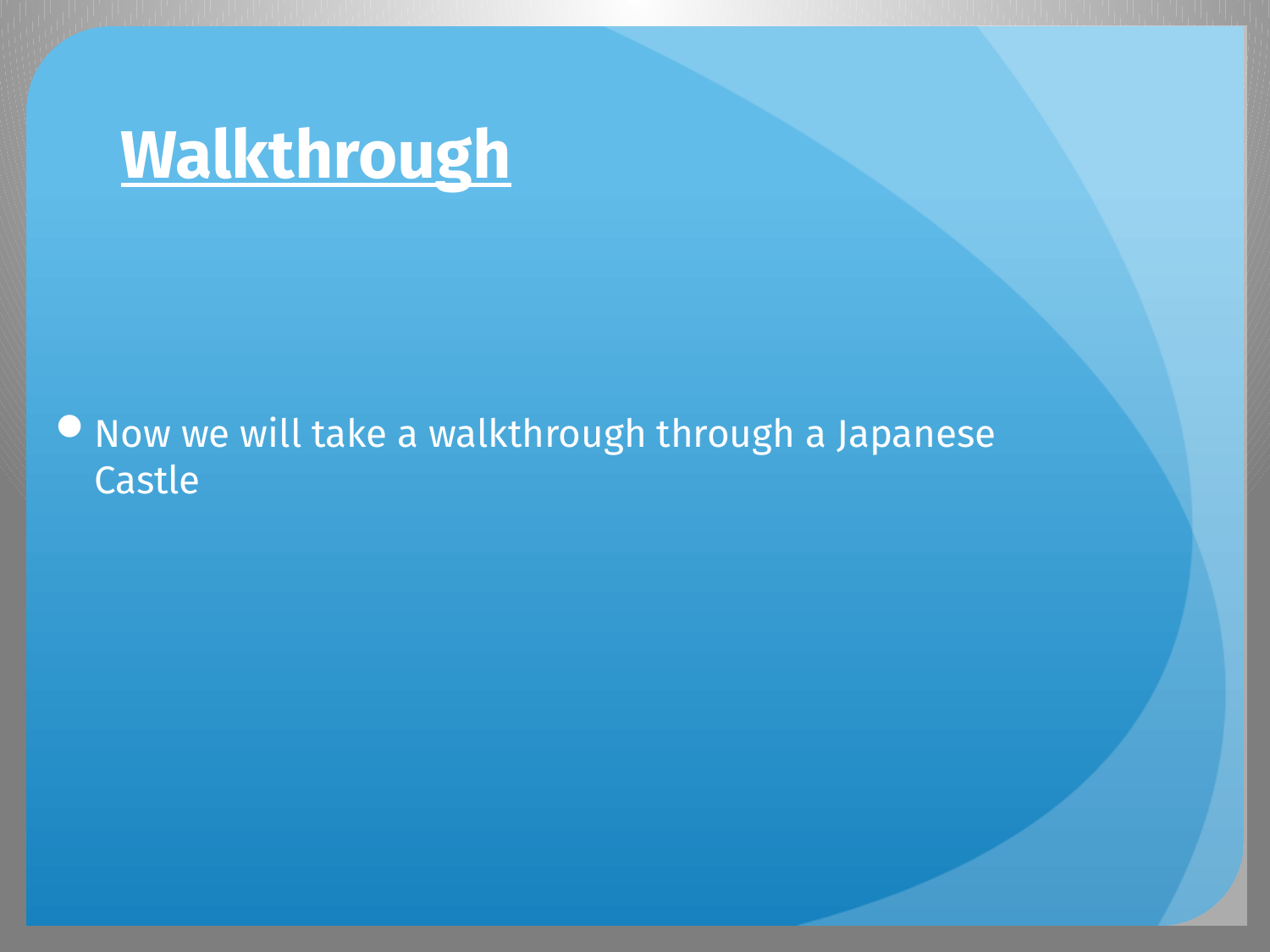

# Walkthrough
Now we will take a walkthrough through a Japanese Castle